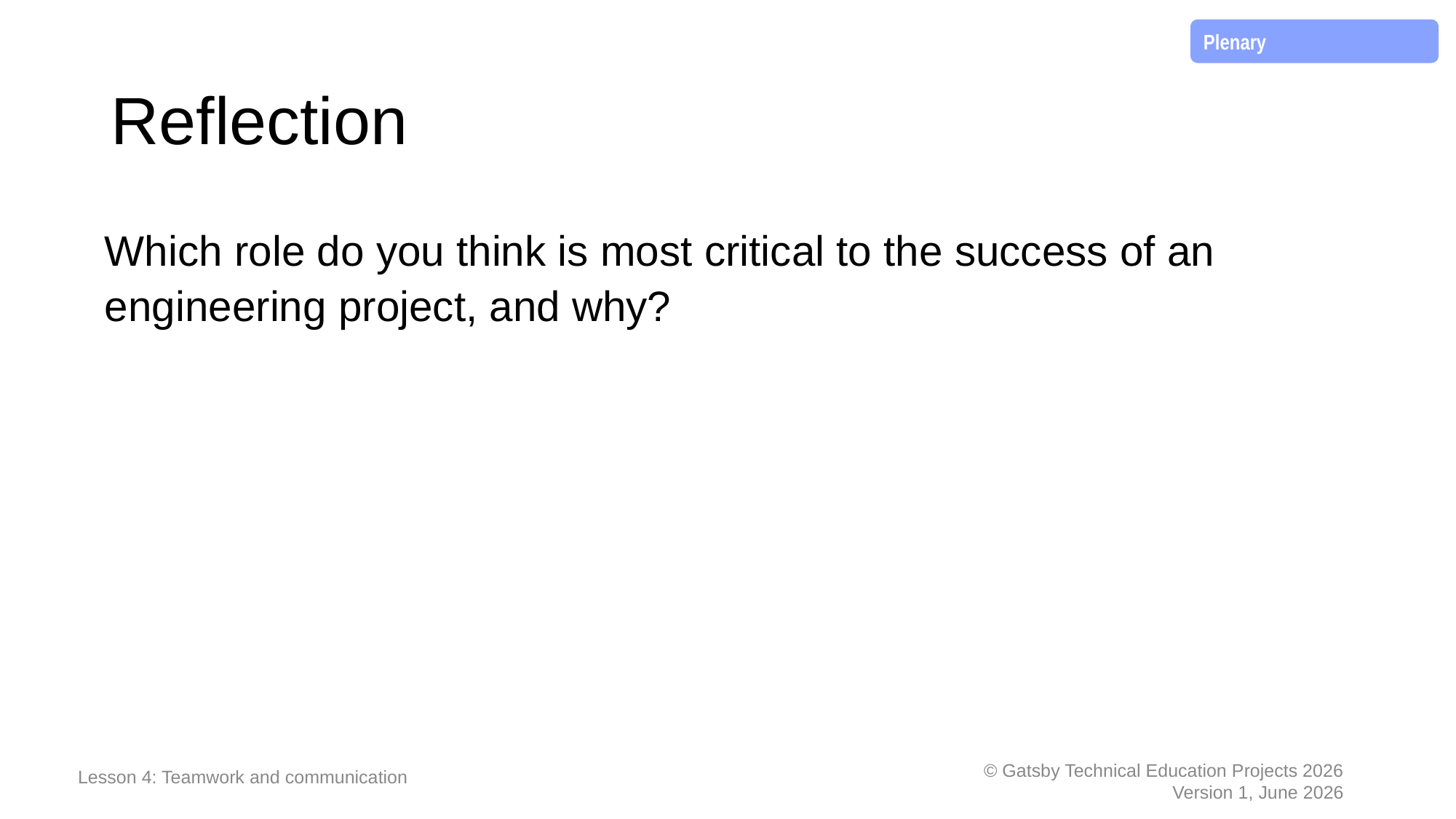

Plenary
Reflection
Which role do you think is most critical to the success of an engineering project, and why?
Lesson 4: Teamwork and communication